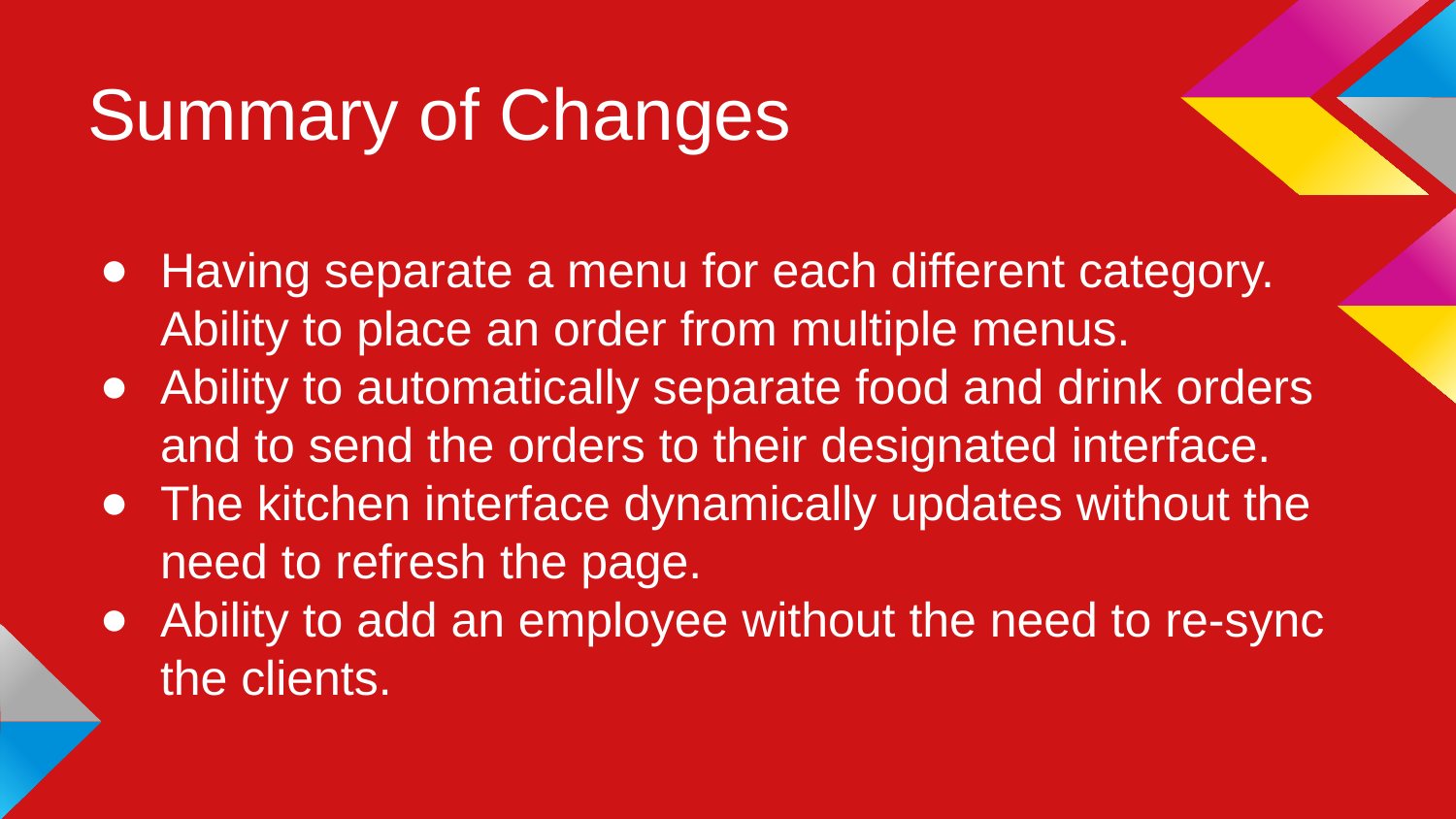

# Summary of Changes

Having separate a menu for each different category. Ability to place an order from multiple menus.
Ability to automatically separate food and drink orders and to send the orders to their designated interface.
The kitchen interface dynamically updates without the need to refresh the page.
Ability to add an employee without the need to re-sync the clients.